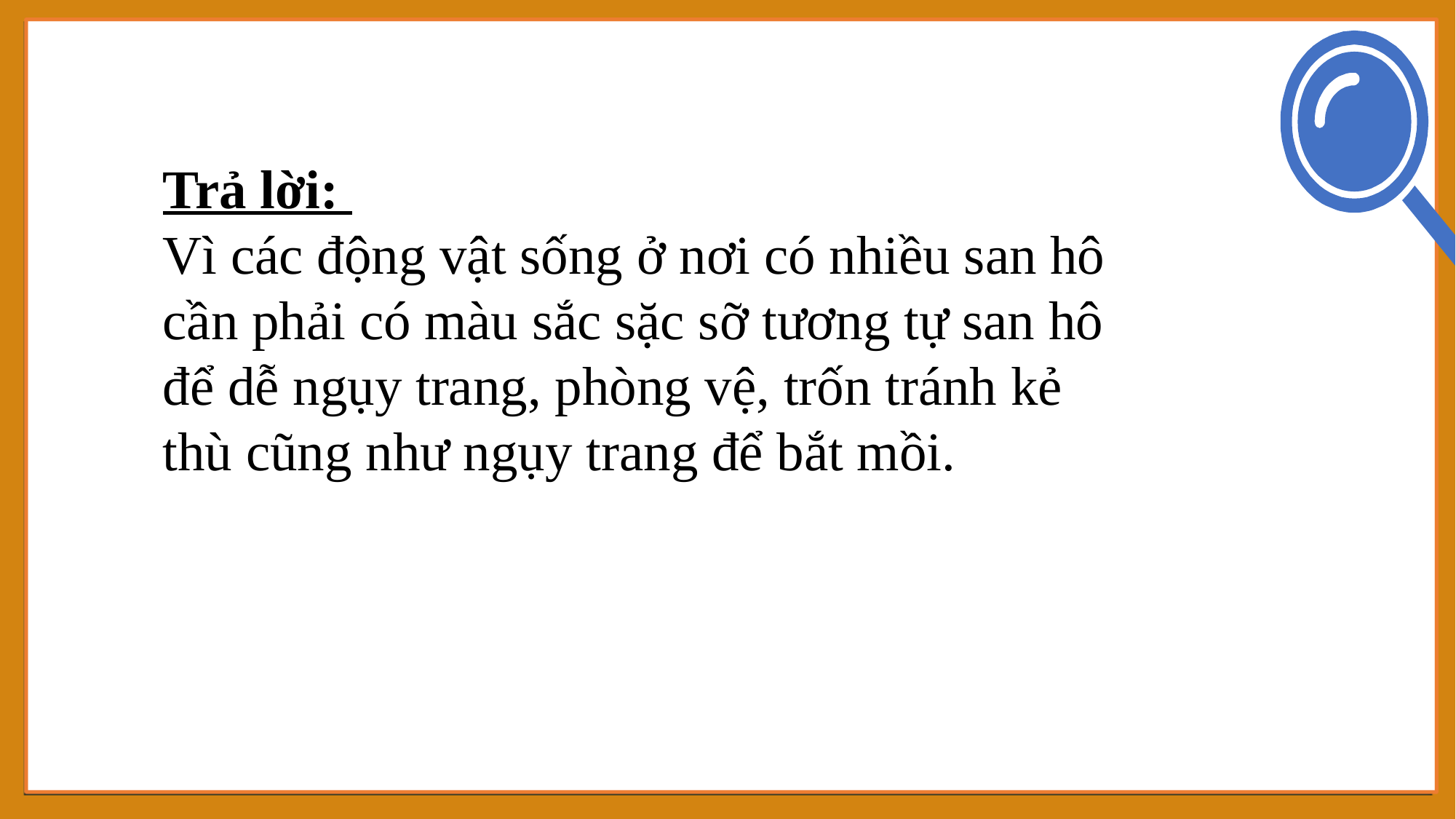

Trả lời:
Vì các động vật sống ở nơi có nhiều san hô cần phải có màu sắc sặc sỡ tương tự san hô để dễ ngụy trang, phòng vệ, trốn tránh kẻ thù cũng như ngụy trang để bắt mồi.